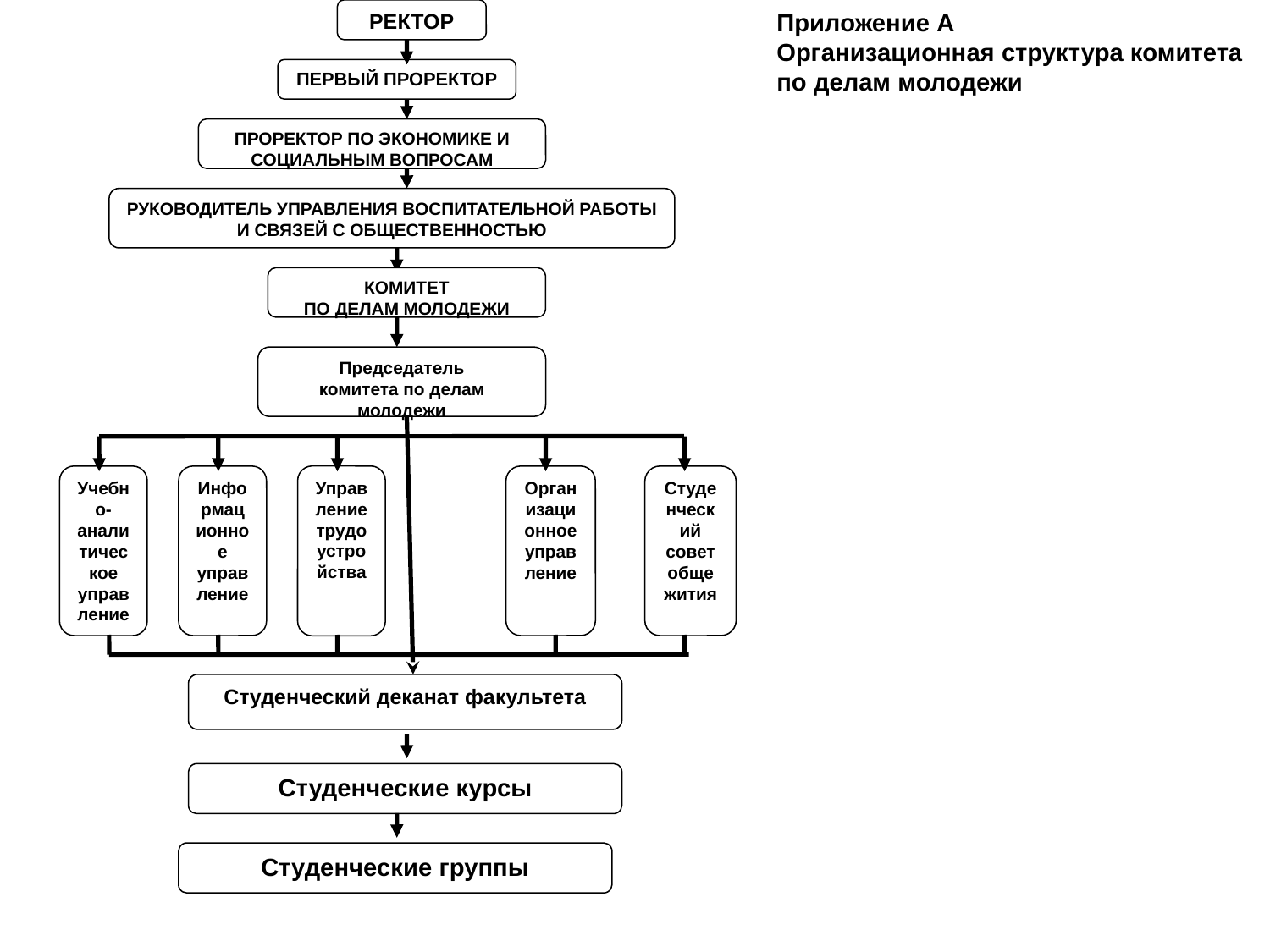

Приложение А
Организационная структура комитета по делам молодежи

РЕКТОР

ПЕРВЫЙ ПРОРЕКТОР

ПРОРЕКТОР ПО ЭКОНОМИКЕ И СОЦИАЛЬНЫМ ВОПРОСАМ

РУКОВОДИТЕЛЬ УПРАВЛЕНИЯ ВОСПИТАТЕЛЬНОЙ РАБОТЫ И СВЯЗЕЙ С ОБЩЕСТВЕННОСТЬЮ

КОМИТЕТ
ПО ДЕЛАМ МОЛОДЕЖИ

Председатель
комитета по делам молодежи

Учебно-аналитическое управление
Информационное управление
Управление трудоустройства
Организационное управление
Студенческий совет общежития

Студенческий деканат факультета

Студенческие курсы

Студенческие группы